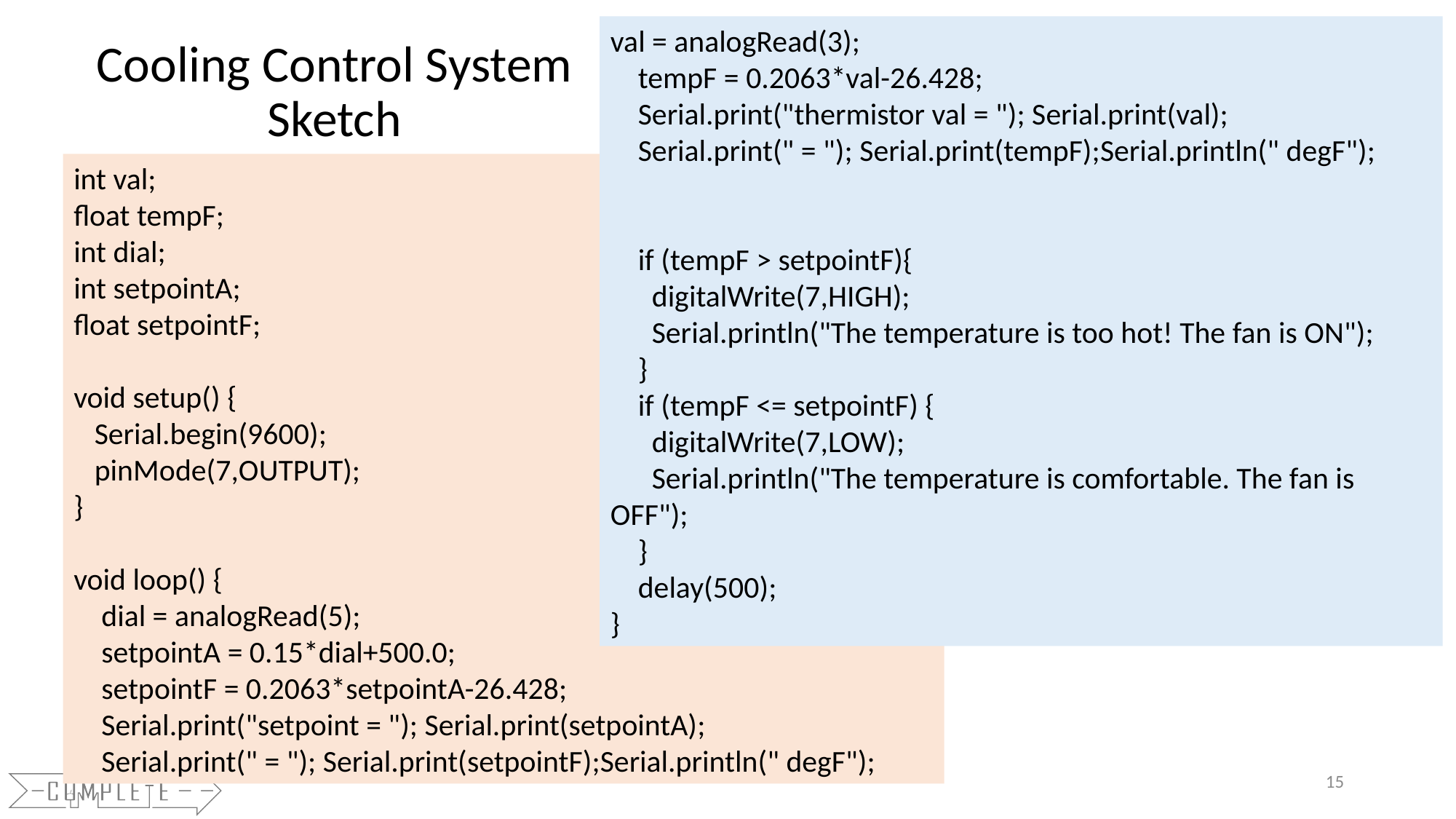

val = analogRead(3);
    tempF = 0.2063*val-26.428;
    Serial.print("thermistor val = "); Serial.print(val);
    Serial.print(" = "); Serial.print(tempF);Serial.println(" degF");

    if (tempF > setpointF){
      digitalWrite(7,HIGH);
      Serial.println("The temperature is too hot! The fan is ON");
    }
    if (tempF <= setpointF) {
      digitalWrite(7,LOW);
      Serial.println("The temperature is comfortable. The fan is OFF");
    }
    delay(500);
}
Cooling Control System Sketch
int val;
float tempF;
int dial;
int setpointA;
float setpointF;

void setup() {
   Serial.begin(9600);
   pinMode(7,OUTPUT);
}

void loop() {
    dial = analogRead(5);
    setpointA = 0.15*dial+500.0;
    setpointF = 0.2063*setpointA-26.428;
    Serial.print("setpoint = "); Serial.print(setpointA);
    Serial.print(" = "); Serial.print(setpointF);Serial.println(" degF");
15